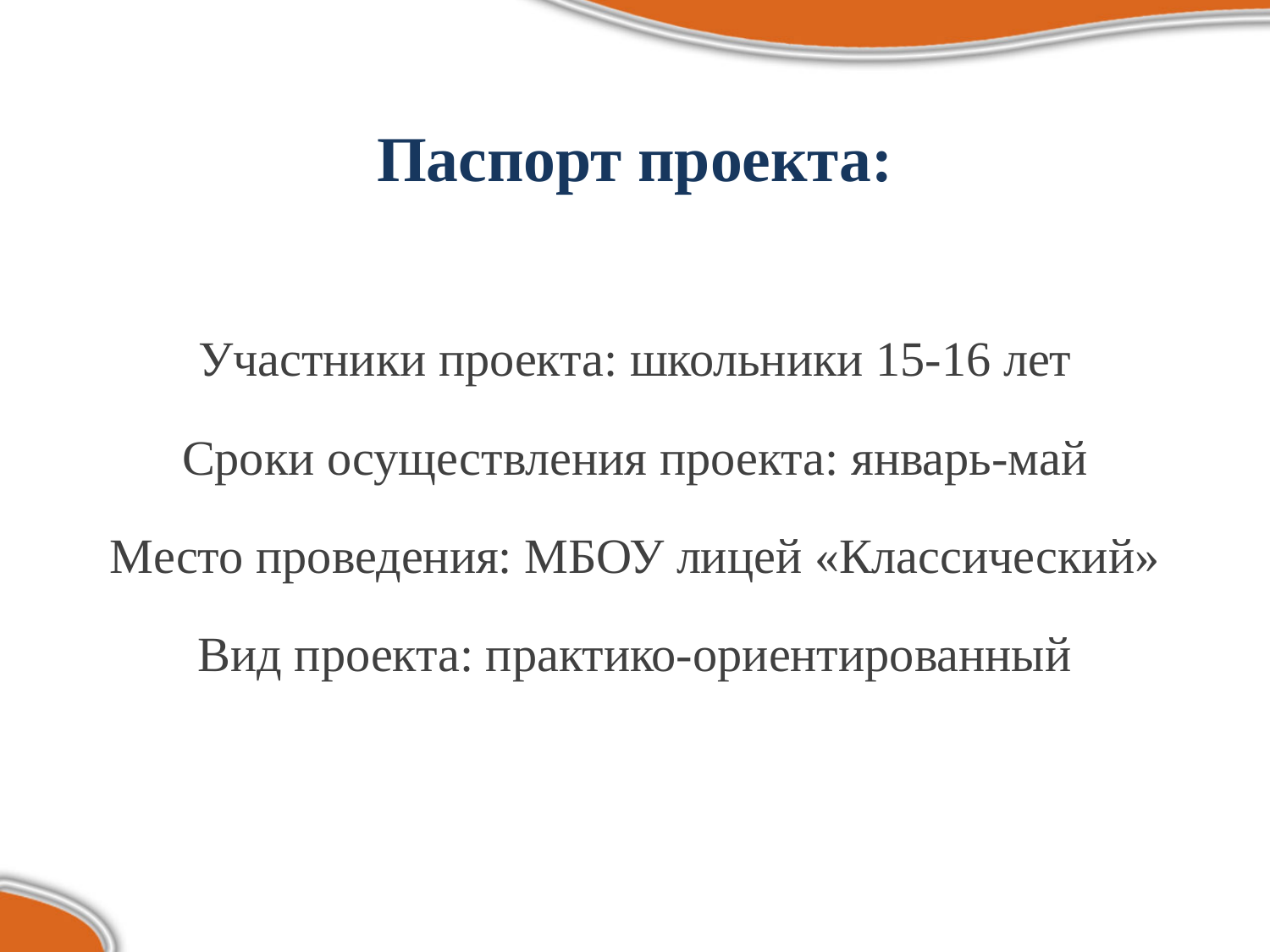

# Паспорт проекта:

Участники проекта: школьники 15-16 лет
Сроки осуществления проекта: январь-май
Место проведения: МБОУ лицей «Классический»
Вид проекта: практико-ориентированный